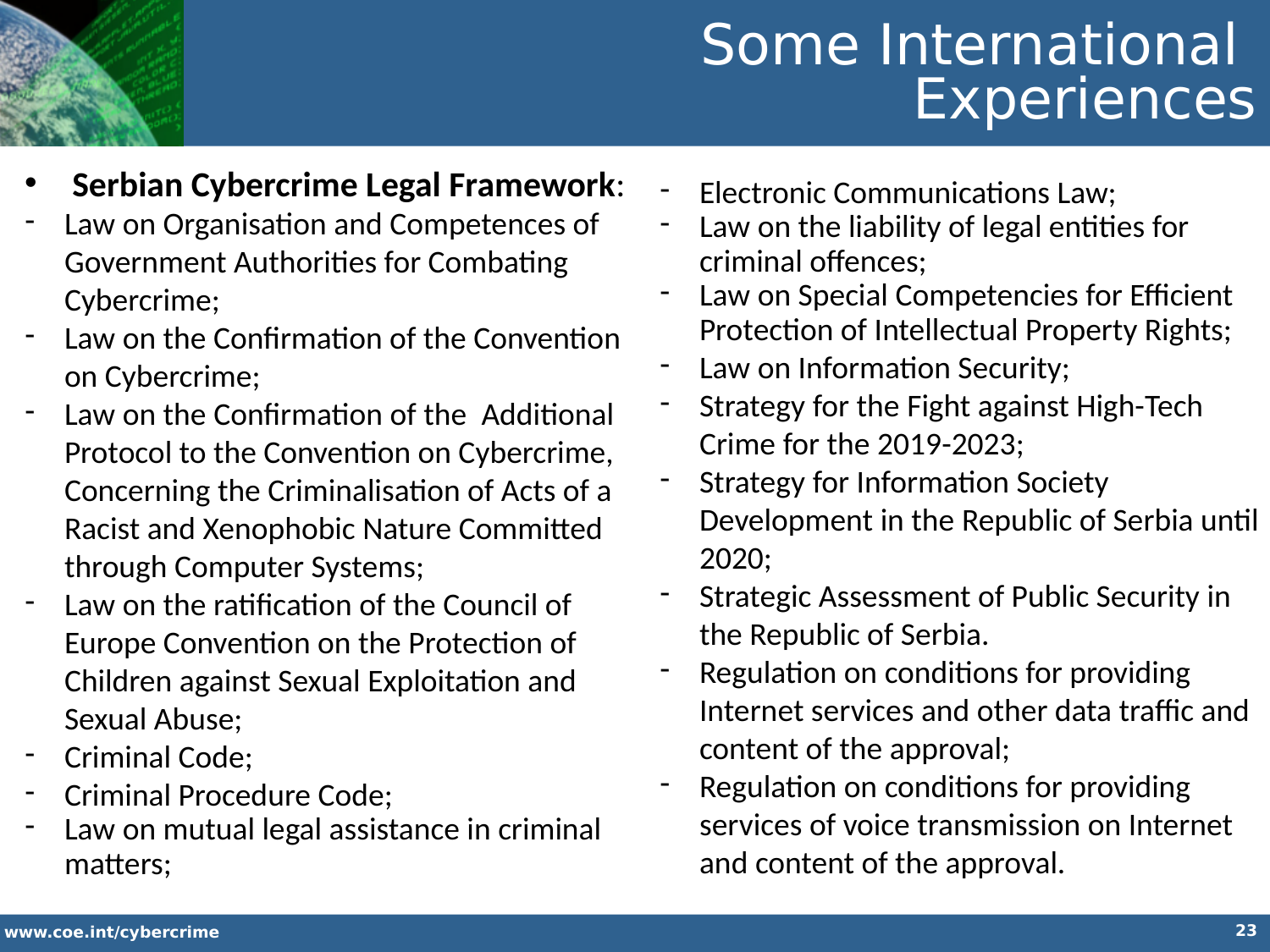

Some International
Experiences
Serbian Cybercrime Legal Framework:
Law on Organisation and Competences of Government Authorities for Combating Cybercrime;
Law on the Confirmation of the Convention on Cybercrime;
Law on the Confirmation of the  Additional Protocol to the Convention on Cybercrime, Concerning the Criminalisation of Acts of a Racist and Xenophobic Nature Committed through Computer Systems;
Law on the ratification of the Council of Europe Convention on the Protection of Children against Sexual Exploitation and Sexual Abuse;
Criminal Code;
Criminal Procedure Code;
Law on mutual legal assistance in criminal matters;
Electronic Communications Law;
Law on the liability of legal entities for criminal offences;
Law on Special Competencies for Efficient Protection of Intellectual Property Rights;
Law on Information Security;
Strategy for the Fight against High-Tech Crime for the 2019-2023;
Strategy for Information Society Development in the Republic of Serbia until 2020;
Strategic Assessment of Public Security in the Republic of Serbia.
Regulation on conditions for providing Internet services and other data traffic and content of the approval;
Regulation on conditions for providing services of voice transmission on Internet and content of the approval.
23